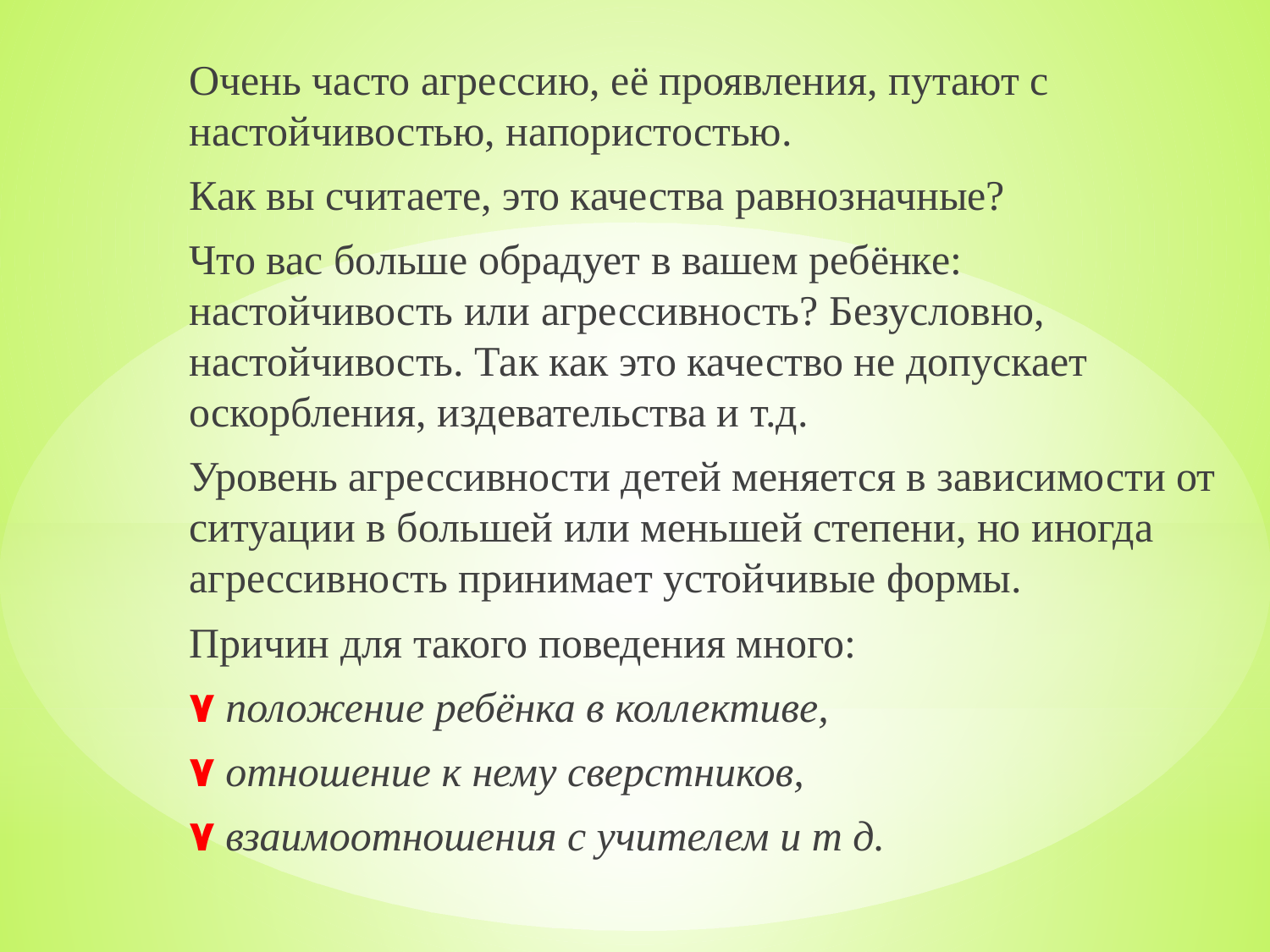

Очень часто агрессию, её проявления, путают с настойчивостью, напористостью.
Как вы считаете, это качества равнозначные?
Что вас больше обрадует в вашем ребёнке: настойчивость или агрессивность? Безусловно, настойчивость. Так как это качество не допускает оскорбления, издевательства и т.д.
Уровень агрессивности детей меняется в зависимости от ситуации в большей или меньшей степени, но иногда агрессивность принимает устойчивые формы.
Причин для такого поведения много:
۷ положение ребёнка в коллективе,
۷ отношение к нему сверстников,
۷ взаимоотношения с учителем и т д.